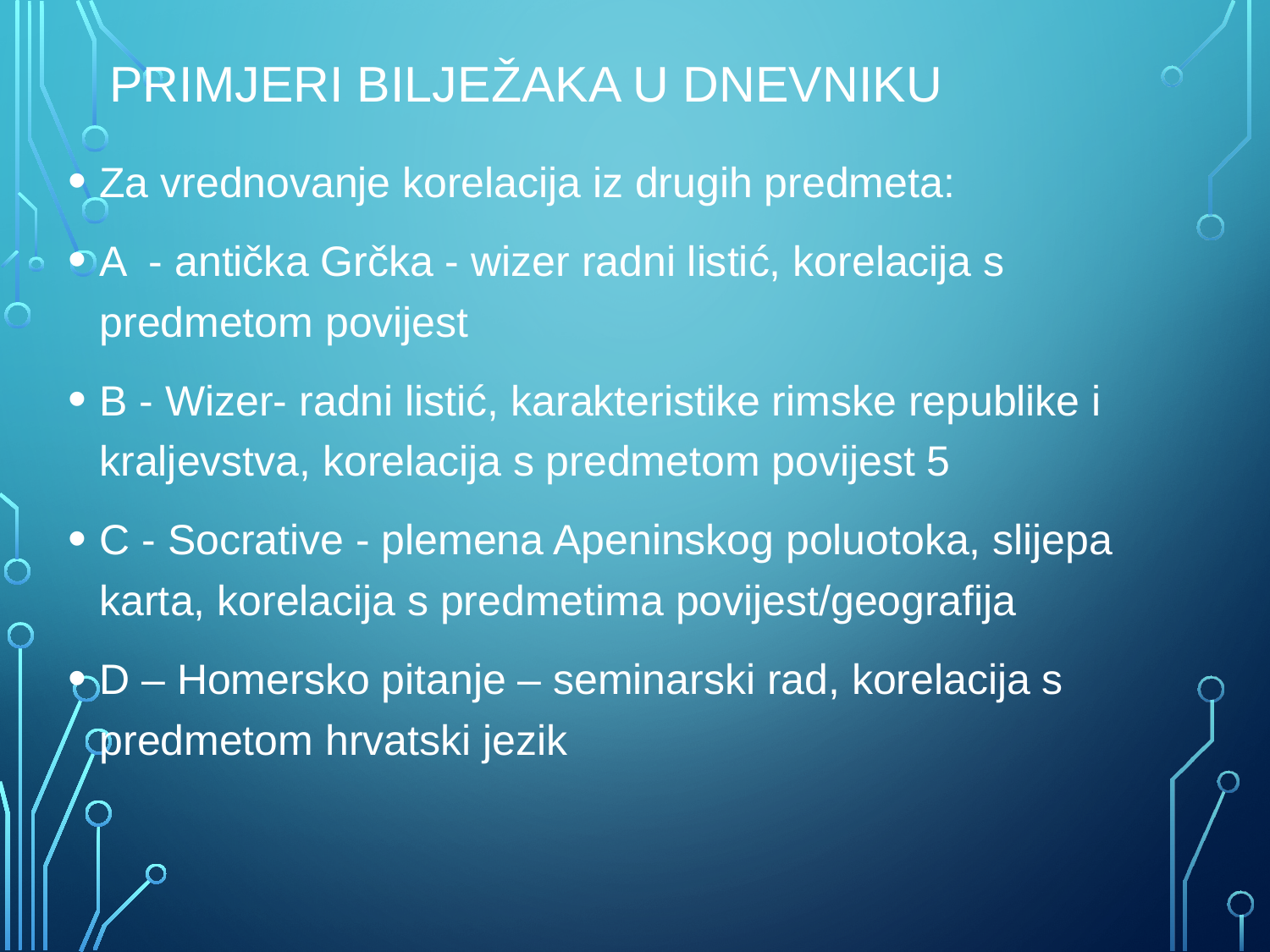

# Primjeri bilježaka u dnevniku
Za vrednovanje korelacija iz drugih predmeta:
A  - antička Grčka - wizer radni listić, korelacija s predmetom povijest
B - Wizer- radni listić, karakteristike rimske republike i kraljevstva, korelacija s predmetom povijest 5
C - Socrative - plemena Apeninskog poluotoka, slijepa karta, korelacija s predmetima povijest/geografija
D – Homersko pitanje – seminarski rad, korelacija s predmetom hrvatski jezik